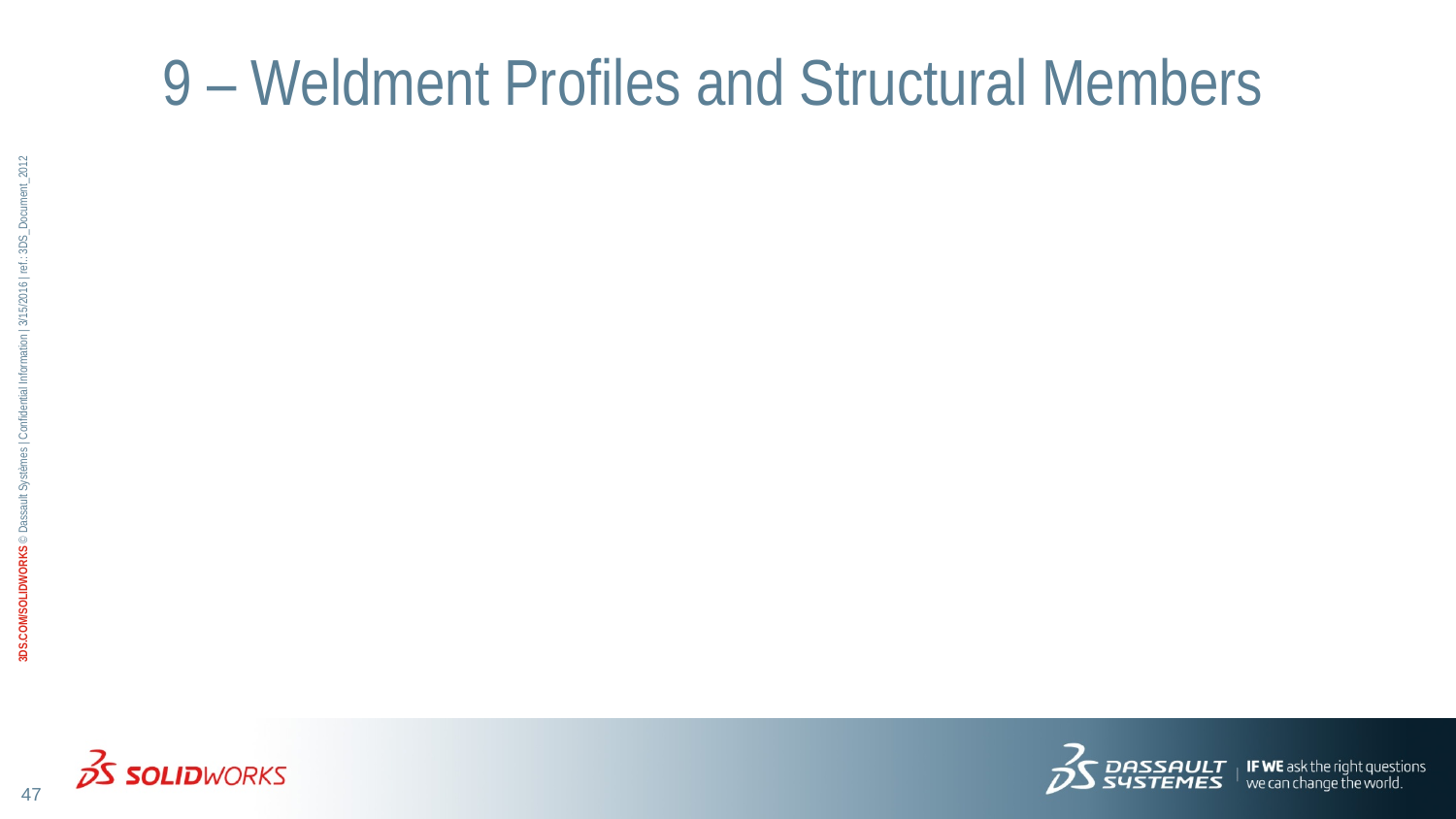

# 9 – Weldment Profiles and Structural Members